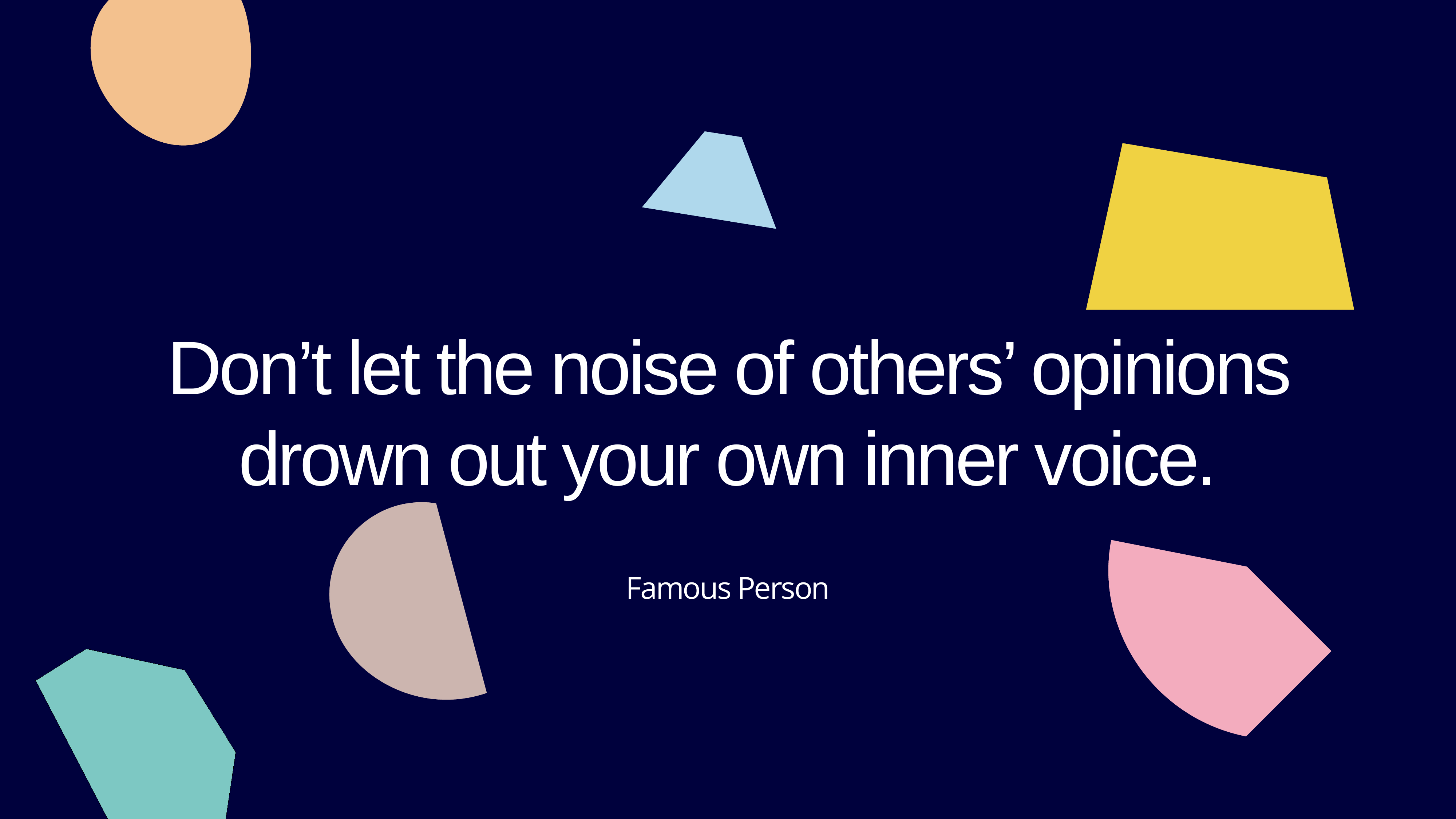

Don’t let the noise of others’ opinions drown out your own inner voice.

Famous Person